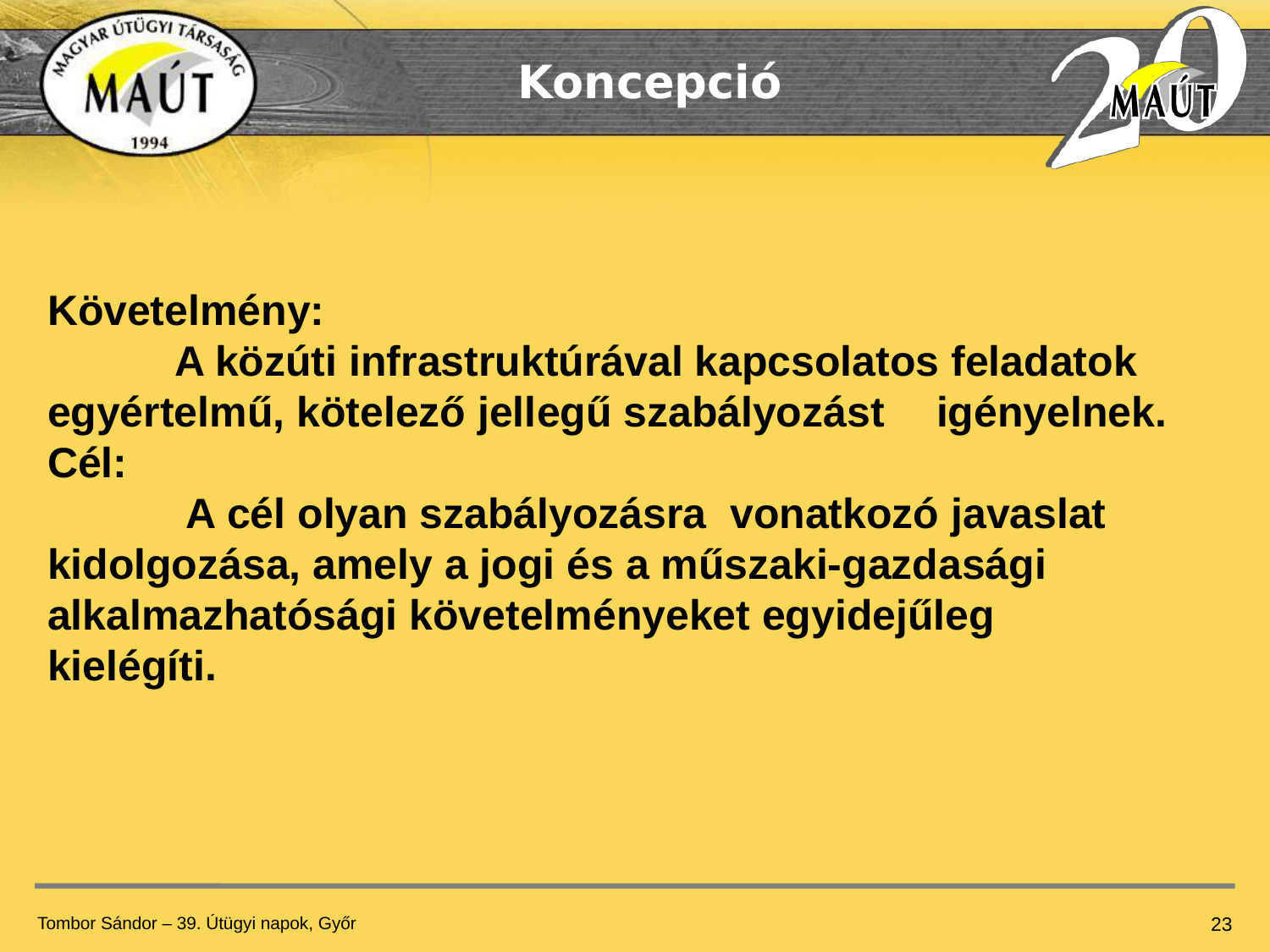

Koncepció

Követelmény:
	A közúti infrastruktúrával kapcsolatos feladatok 	egyértelmű, kötelező jellegű szabályozást 	igényelnek.
Cél:
	 A cél olyan szabályozásra  vonatkozó javaslat 	kidolgozása, amely a jogi és a műszaki-gazdasági 	alkalmazhatósági követelményeket egyidejűleg 	kielégíti.